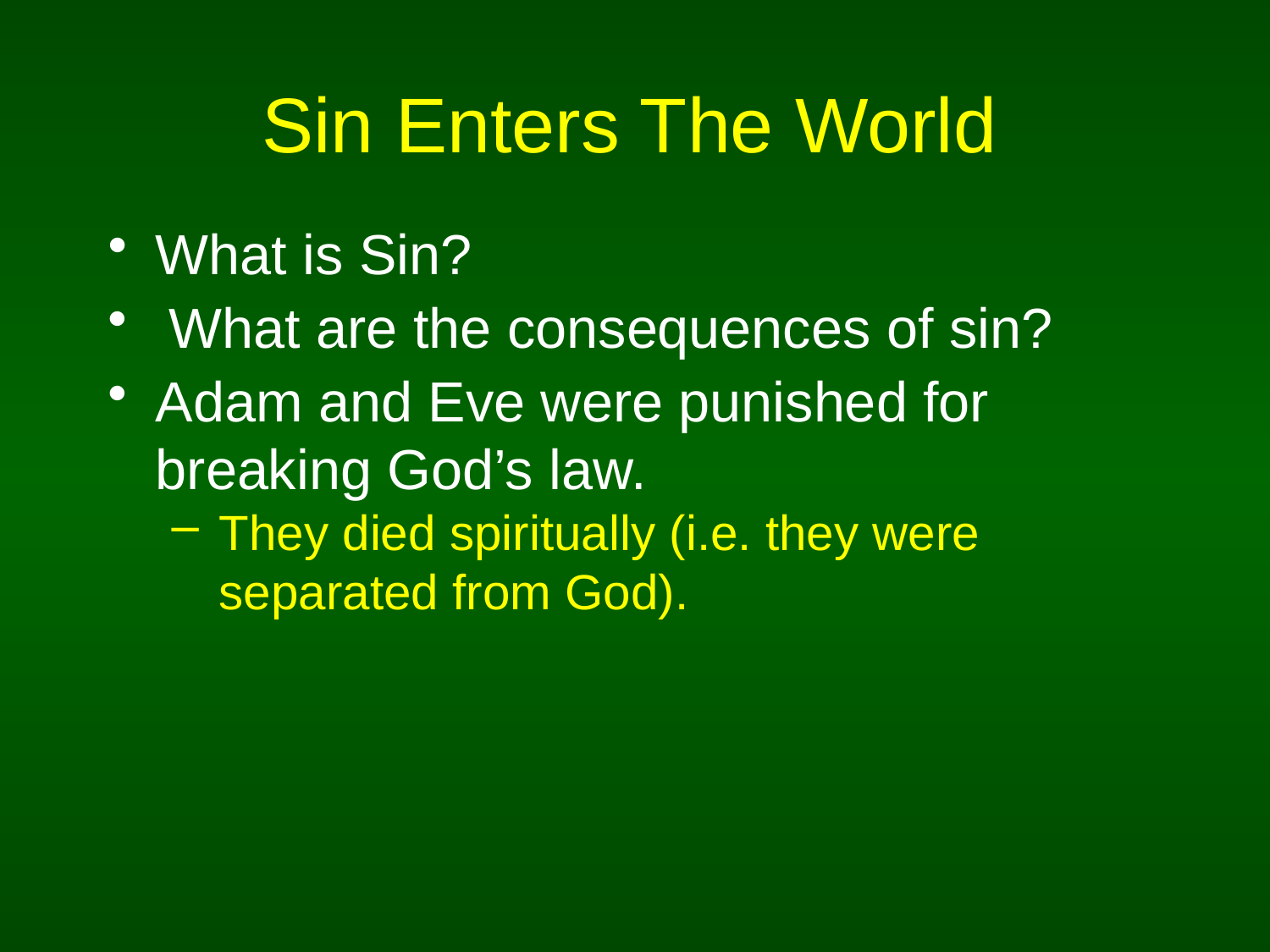

# Sin Enters The World
What is Sin?
  What are the consequences of sin?
Adam and Eve were punished for breaking God’s law.
They died spiritually (i.e. they were separated from God).